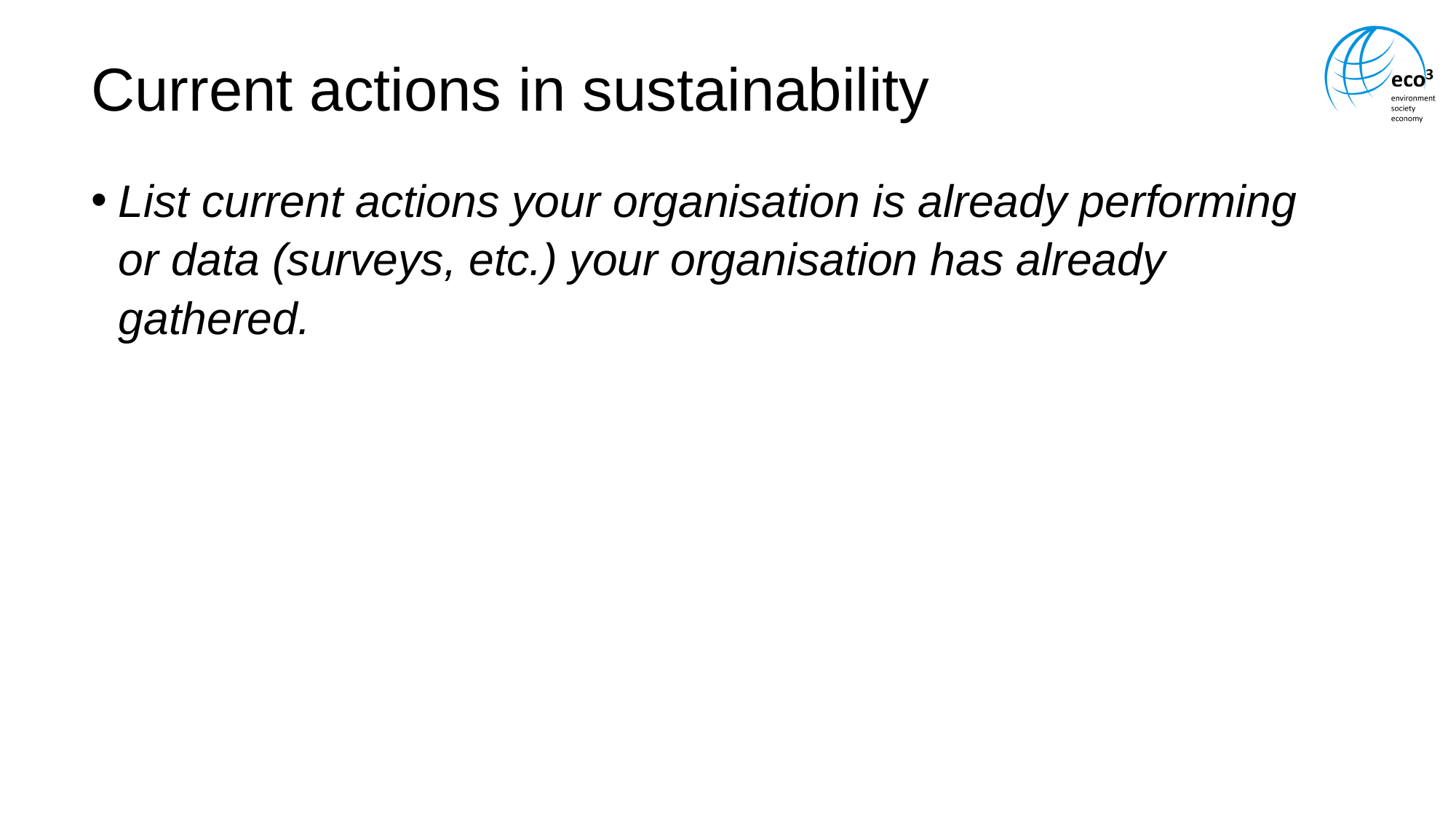

# Current actions in sustainability
List current actions your organisation is already performing or data (surveys, etc.) your organisation has already gathered.